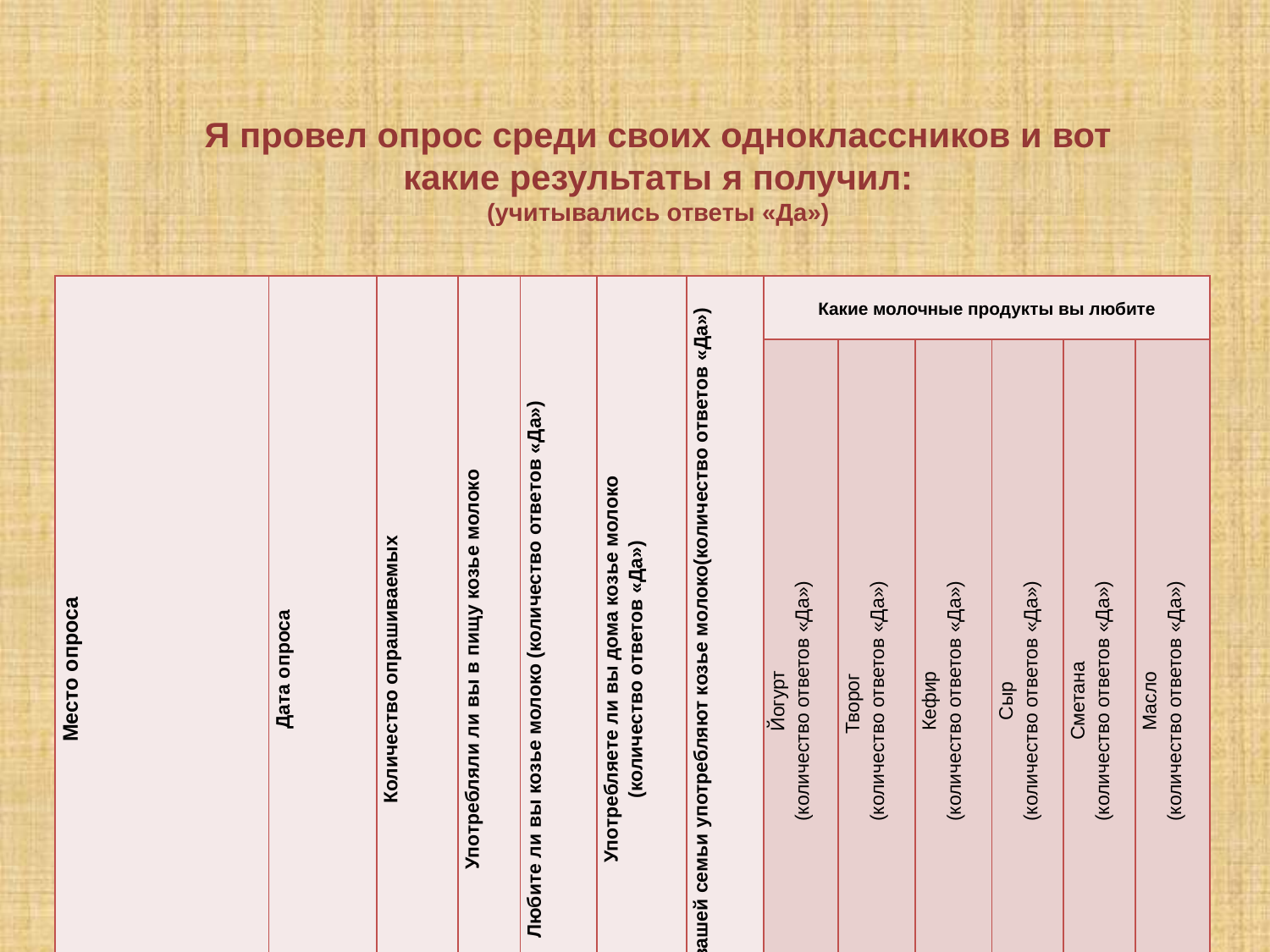

Я провел опрос среди своих одноклассников и вот какие результаты я получил:
(учитывались ответы «Да»)
| Место опроса | Дата опроса | Количество опрашиваемых | Употребляли ли вы в пищу козье молоко | Любите ли вы козье молоко (количество ответов «Да») | Употребляете ли вы дома козье молоко (количество ответов «Да») | Члены вашей семьи употребляют козье молоко(количество ответов «Да») | Какие молочные продукты вы любите |  |  |  |  |  |
| --- | --- | --- | --- | --- | --- | --- | --- | --- | --- | --- | --- | --- |
|  |  |  |  |  |  |  | Йогурт (количество ответов «Да») | Творог (количество ответов «Да») | Кефир (количество ответов «Да») | Сыр (количество ответов «Да») | Сметана (количество ответов «Да») | Масло (количество ответов «Да») |
| МОБУ Лицей с. Булгаково, | 10.11.2015 | 24 | 10 | 6 | 2 | 12 | 24 | 15 | 19 | 16 | 21 | 17 |